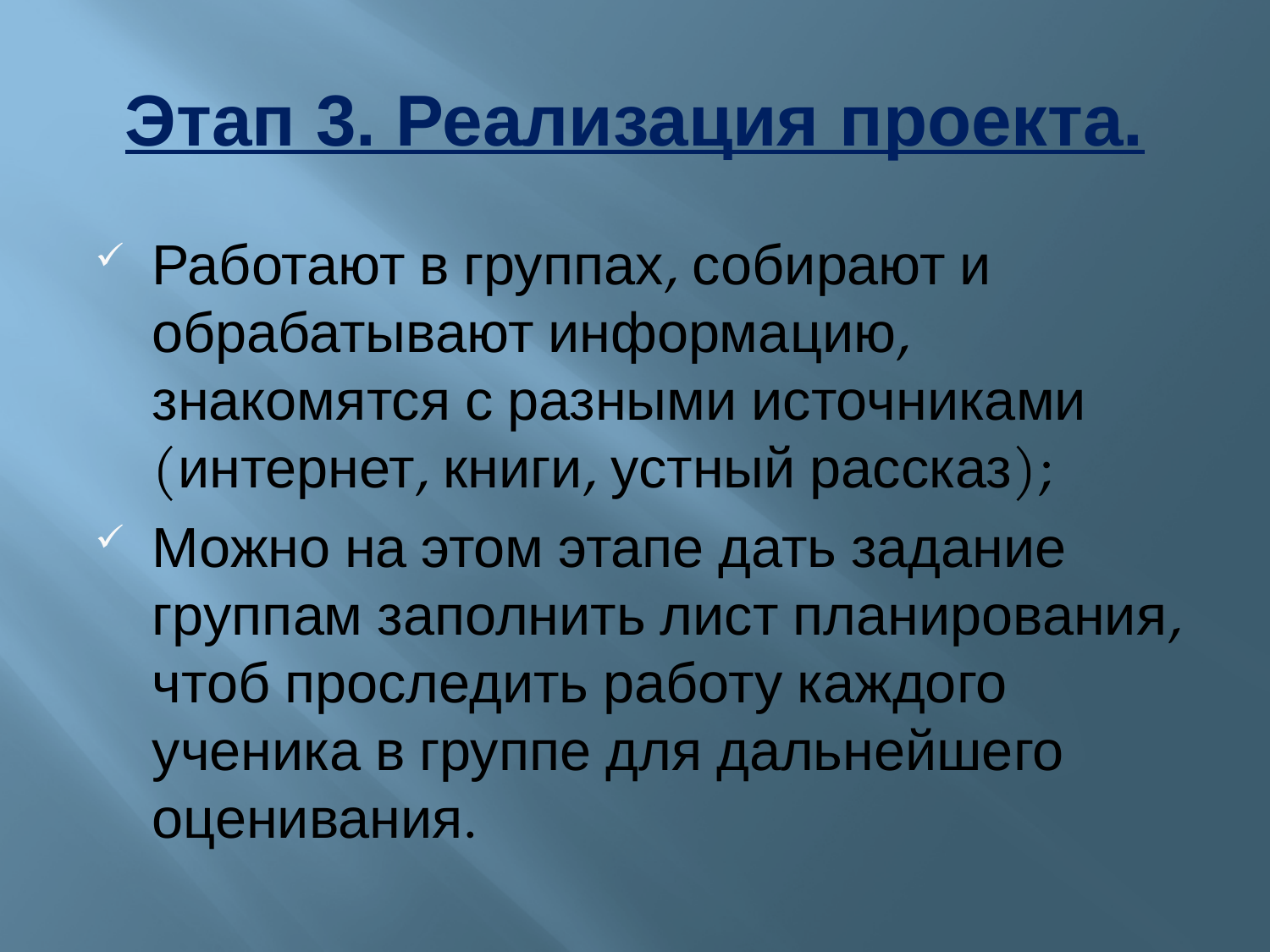

# Этап 3. Реализация проекта.
Работают в группах, собирают и обрабатывают информацию, знакомятся с разными источниками (интернет, книги, устный рассказ);
Можно на этом этапе дать задание группам заполнить лист планирования, чтоб проследить работу каждого ученика в группе для дальнейшего оценивания.